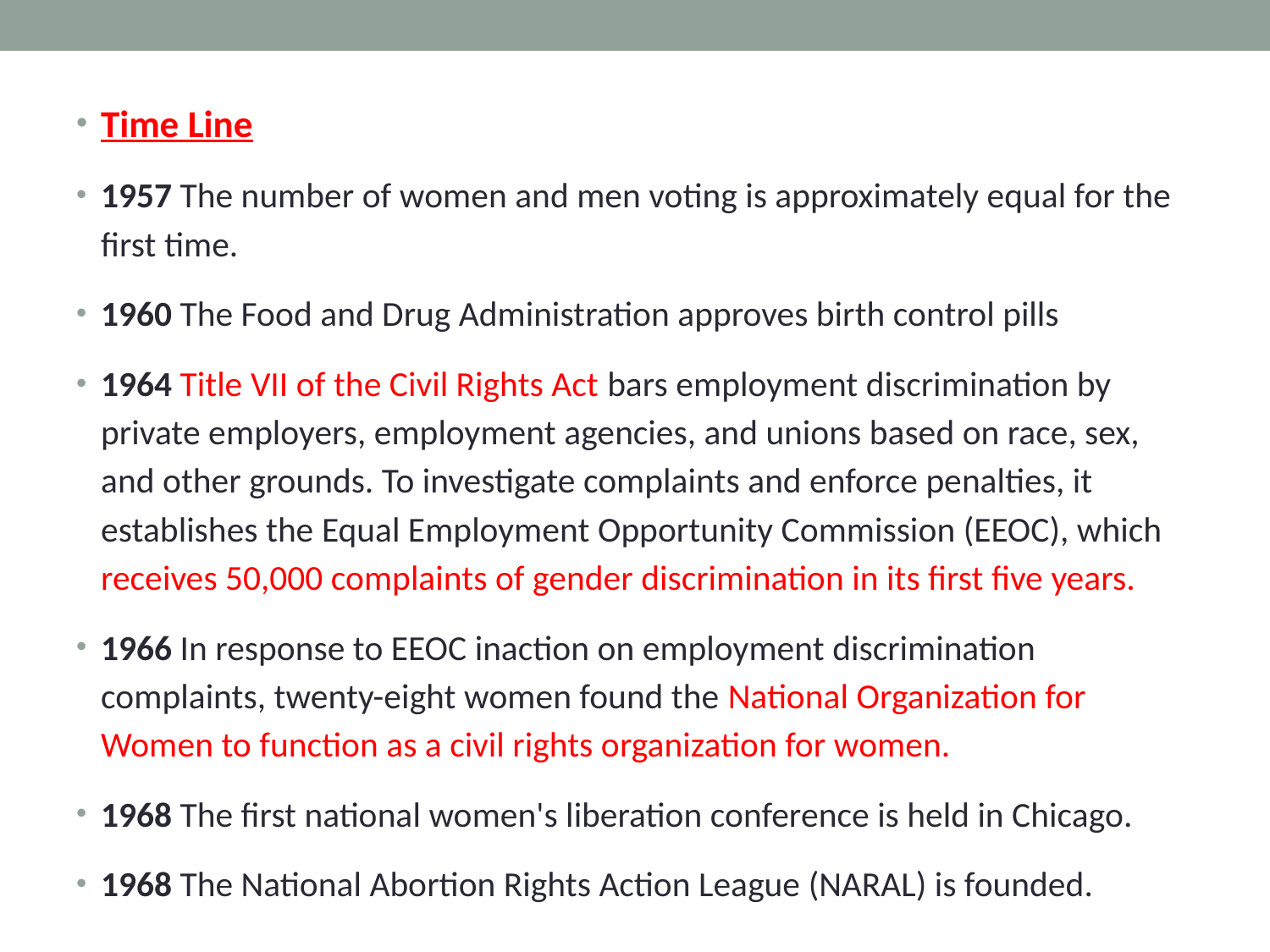

Time Line
1957 The number of women and men voting is approximately equal for the first time.
1960 The Food and Drug Administration approves birth control pills
1964 Title VII of the Civil Rights Act bars employment discrimination by private employers, employment agencies, and unions based on race, sex, and other grounds. To investigate complaints and enforce penalties, it establishes the Equal Employment Opportunity Commission (EEOC), which receives 50,000 complaints of gender discrimination in its first five years.
1966 In response to EEOC inaction on employment discrimination complaints, twenty-eight women found the National Organization for Women to function as a civil rights organization for women.
1968 The first national women's liberation conference is held in Chicago.
1968 The National Abortion Rights Action League (NARAL) is founded.